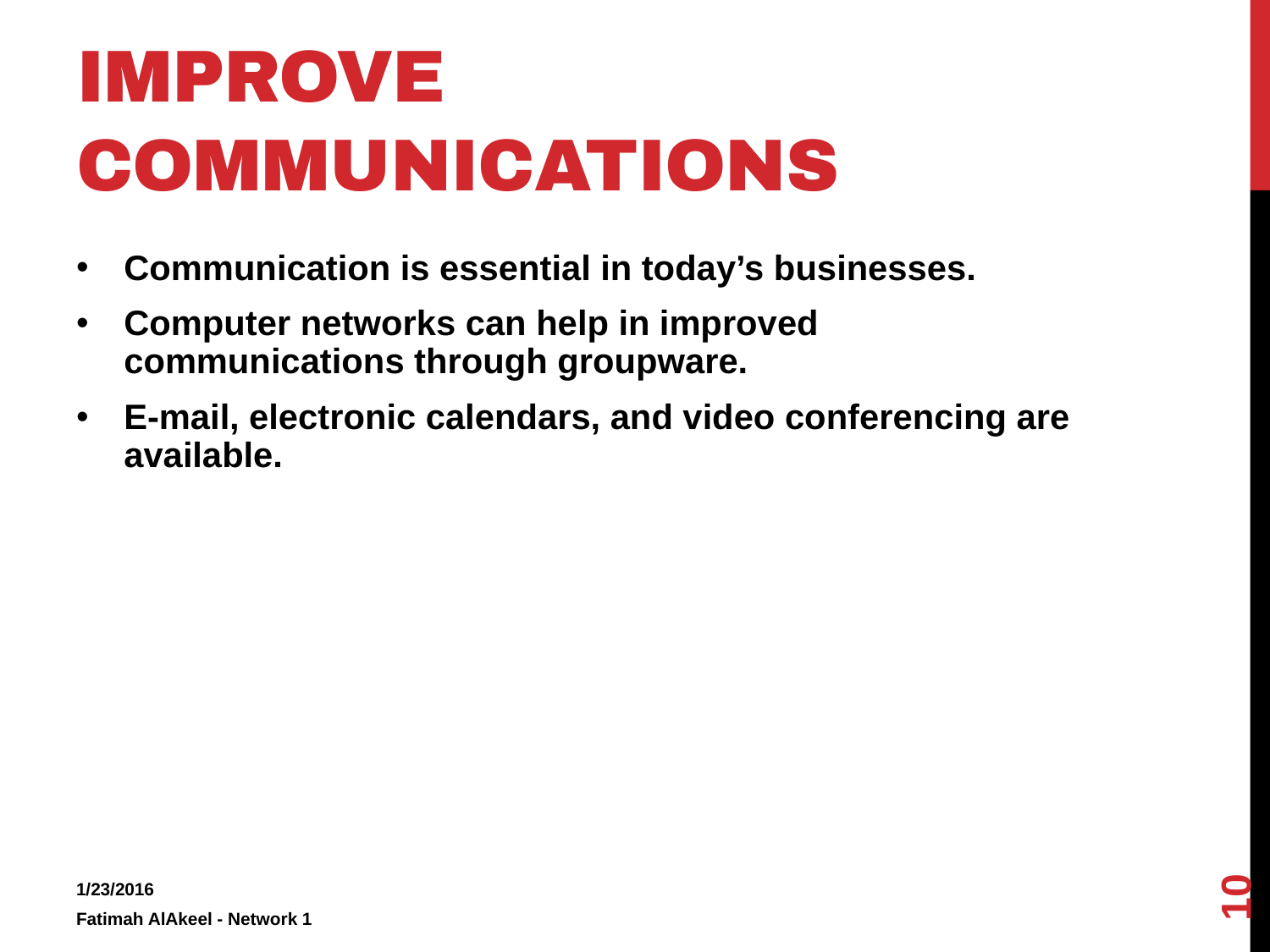

# Improve Communications
Communication is essential in today’s businesses.
Computer networks can help in improved communications through groupware.
E-mail, electronic calendars, and video conferencing are available.
10
1/23/2016
Fatimah AlAkeel - Network 1